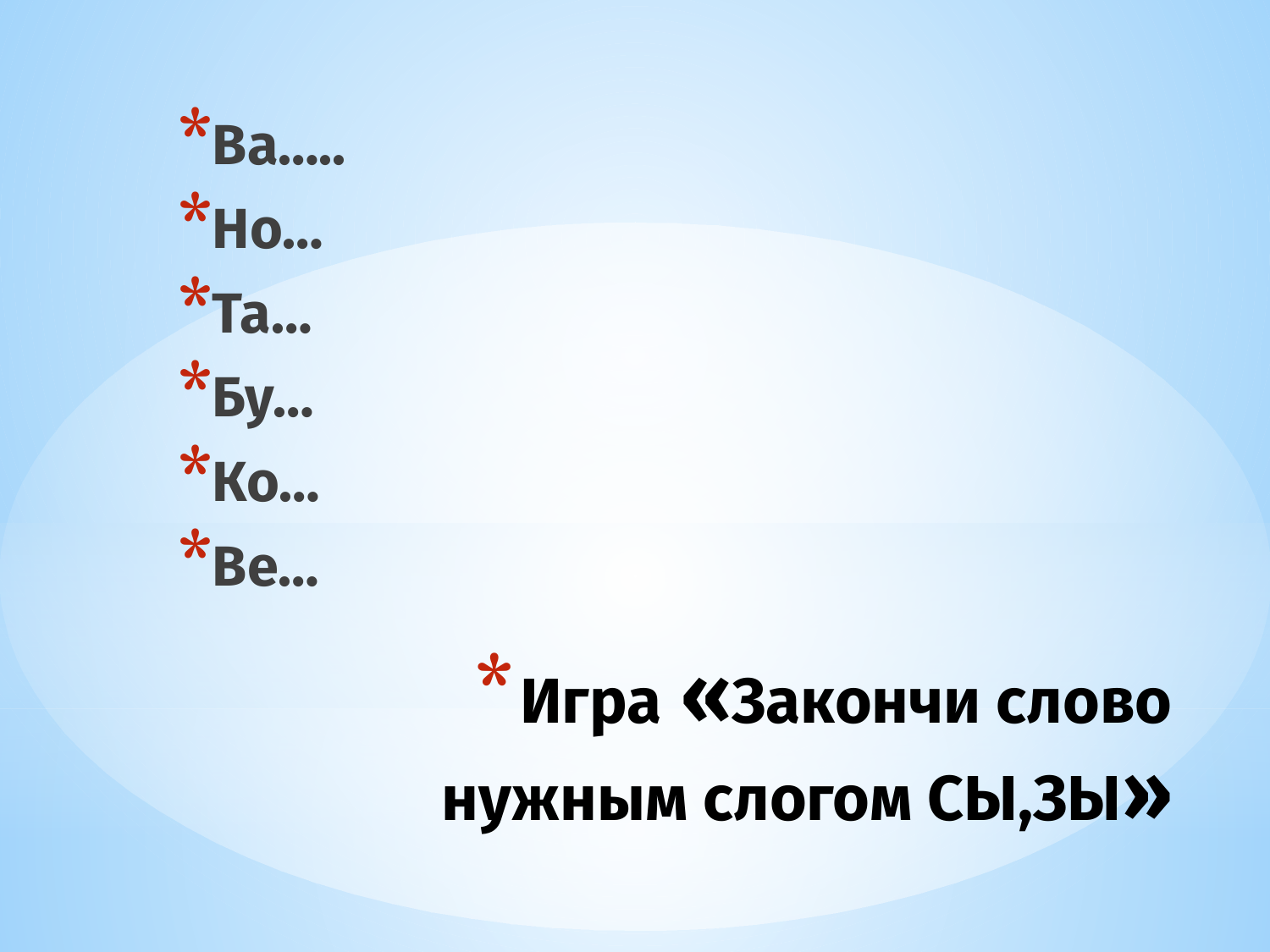

Ва…..
Но…
Та…
Бу…
Ко…
Ве…

# Игра «Закончи слово нужным слогом СЫ,ЗЫ»